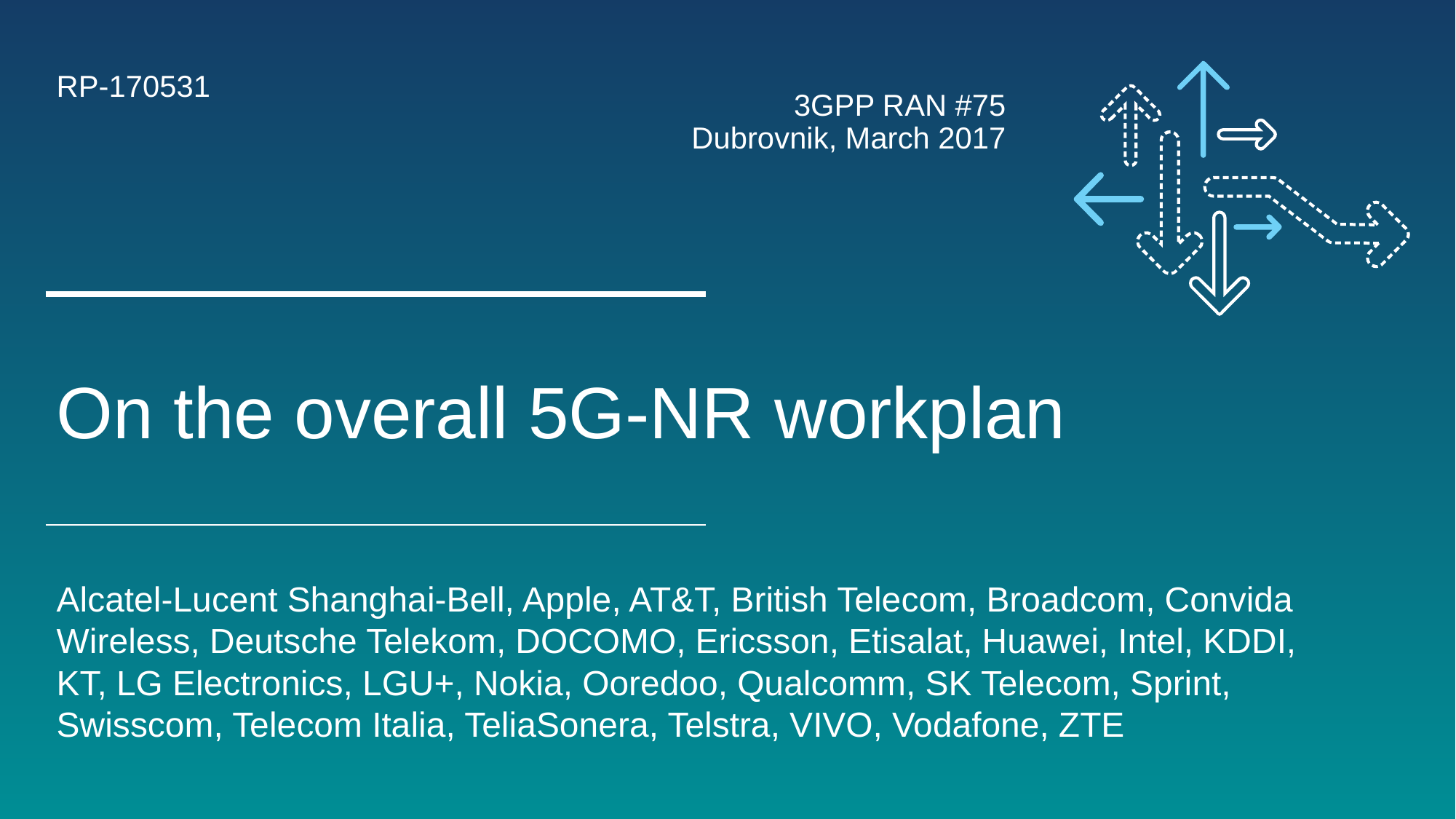

RP-170531
3GPP RAN #75
Dubrovnik, March 2017
On the overall 5G-NR workplan
Alcatel-Lucent Shanghai-Bell, Apple, AT&T, British Telecom, Broadcom, Convida Wireless, Deutsche Telekom, DOCOMO, Ericsson, Etisalat, Huawei, Intel, KDDI, KT, LG Electronics, LGU+, Nokia, Ooredoo, Qualcomm, SK Telecom, Sprint, Swisscom, Telecom Italia, TeliaSonera, Telstra, VIVO, Vodafone, ZTE